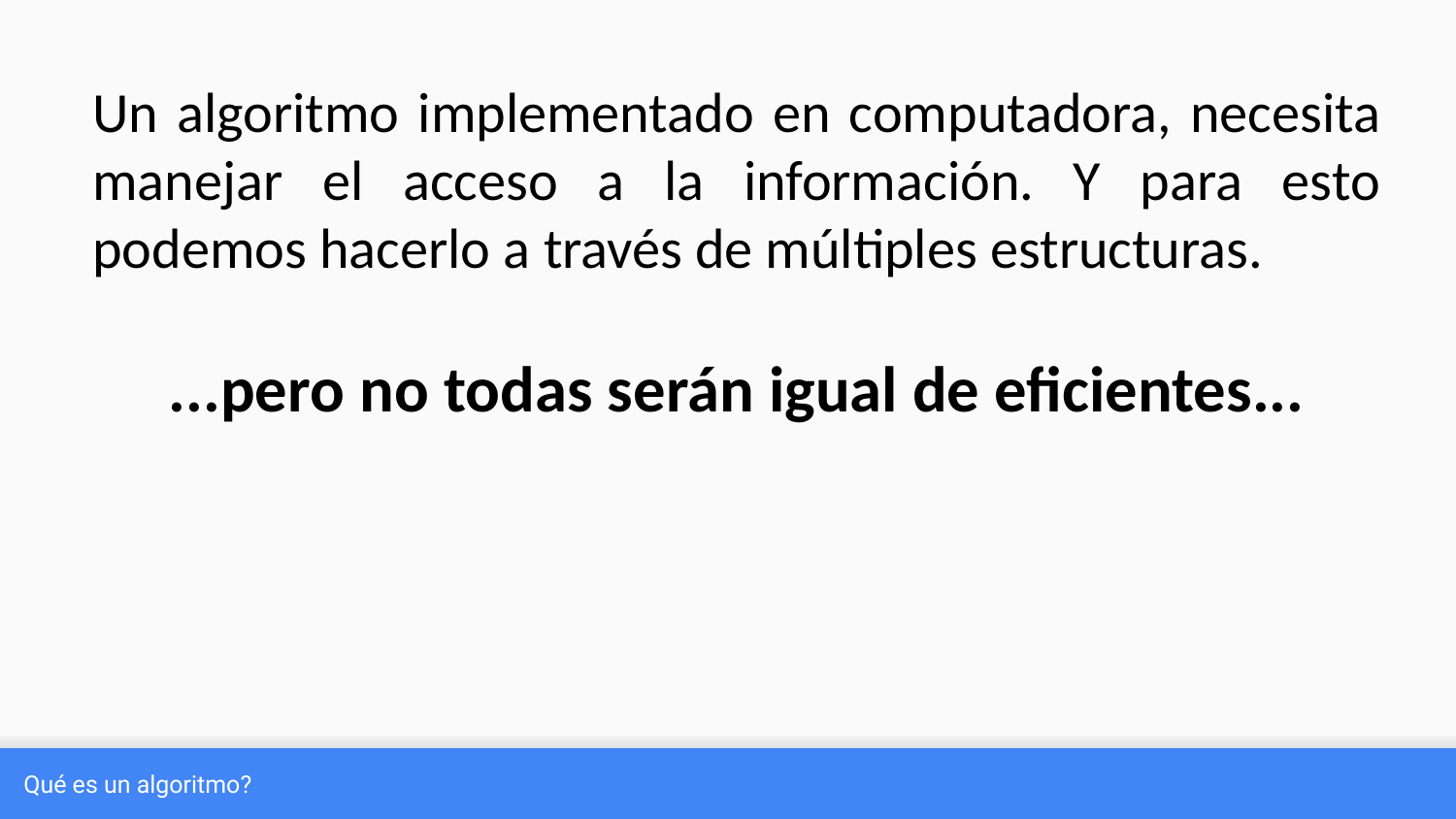

Un algoritmo implementado en computadora, necesita manejar el acceso a la información. Y para esto podemos hacerlo a través de múltiples estructuras.

...pero no todas serán igual de eficientes...

Qué es un algoritmo?